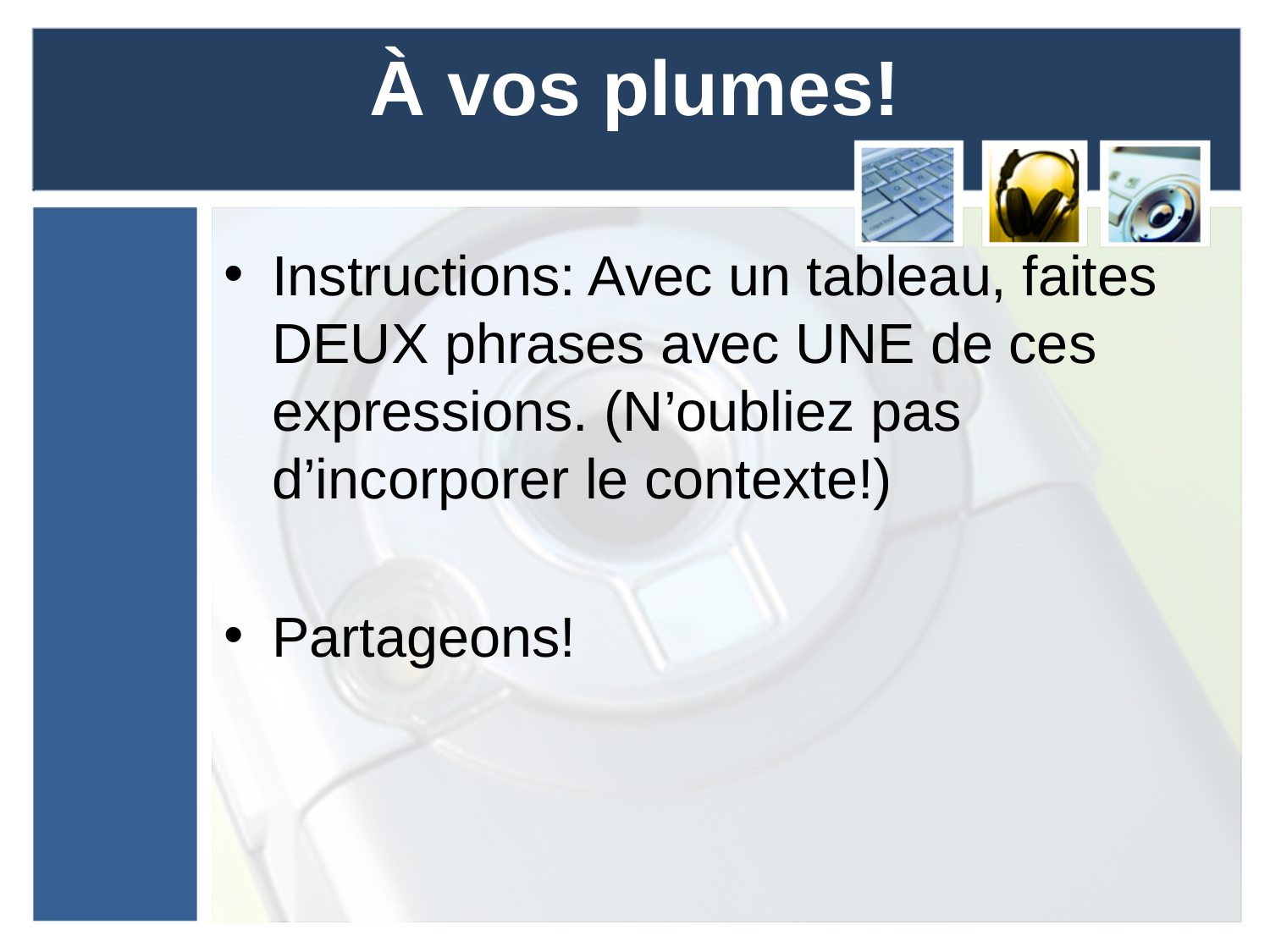

# À vos plumes!
Instructions: Avec un tableau, faites DEUX phrases avec UNE de ces expressions. (N’oubliez pas d’incorporer le contexte!)

Partageons!